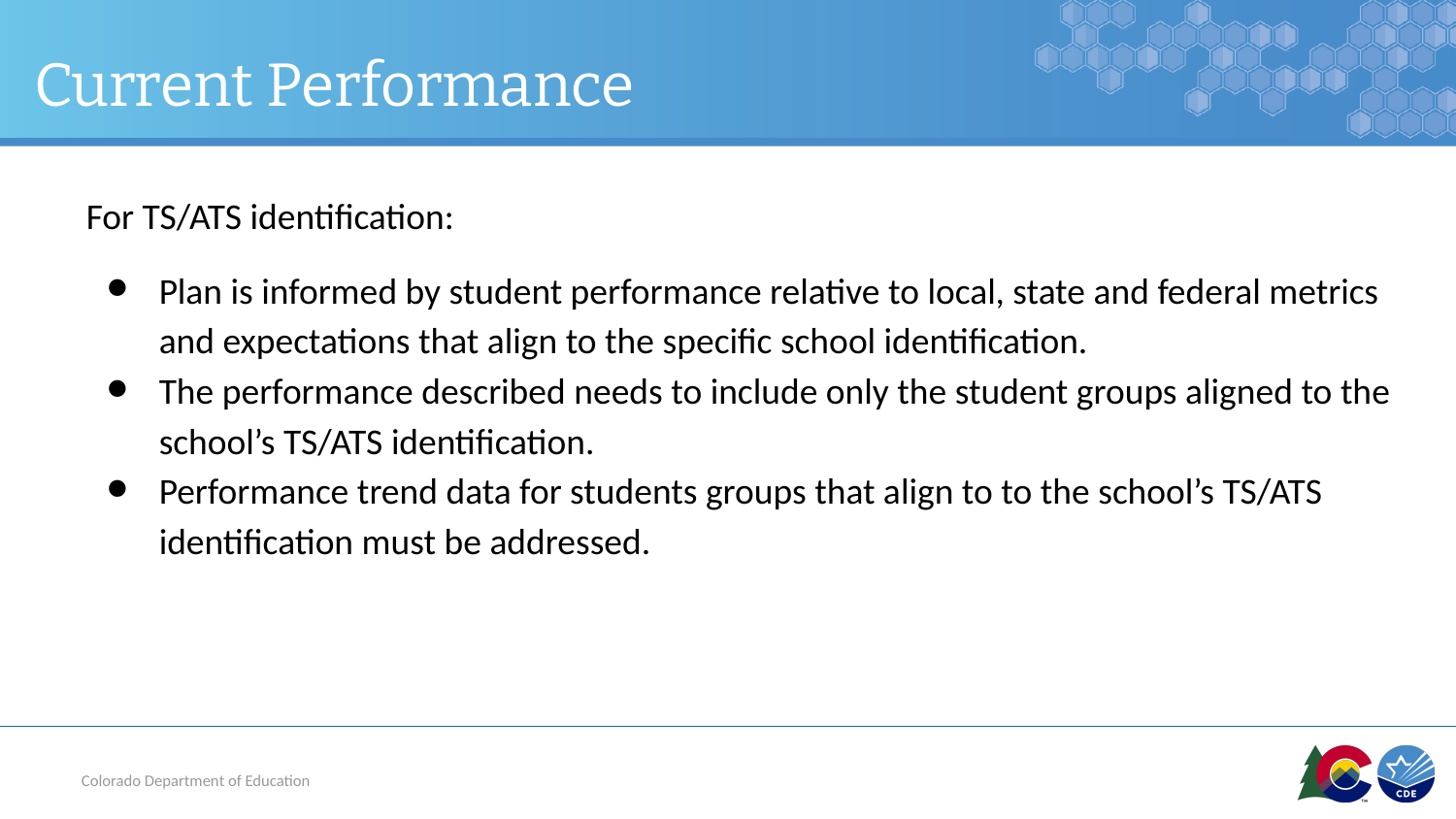

# Current Performance
For TS/ATS identification:
Plan is informed by student performance relative to local, state and federal metrics and expectations that align to the specific school identification.
The performance described needs to include only the student groups aligned to the school’s TS/ATS identification.
Performance trend data for students groups that align to to the school’s TS/ATS identification must be addressed.